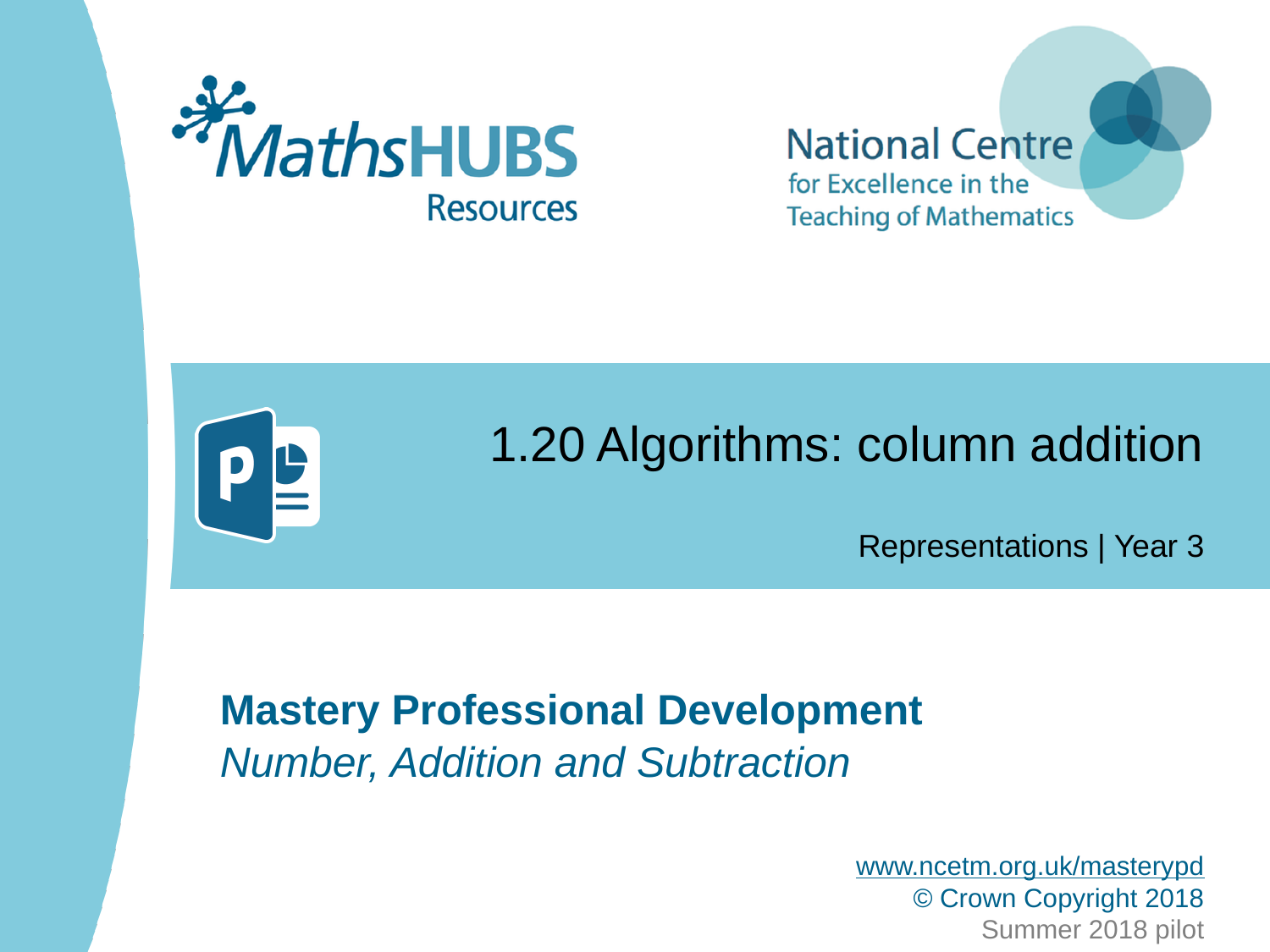

# 1.20 Algorithms: column addition
Representations | Year 3
Number, Addition and Subtraction